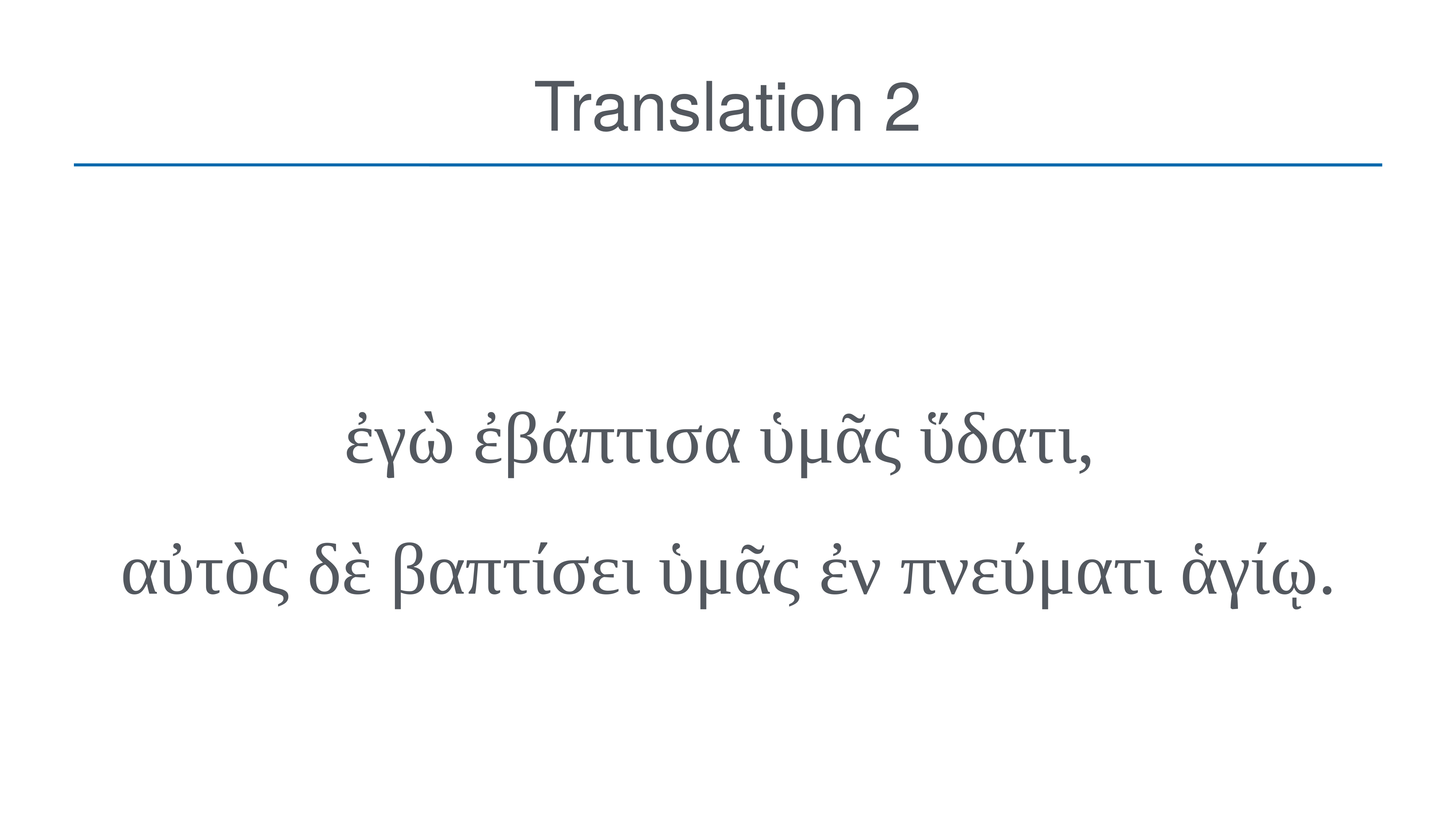

# Translation 2
ἐγὼ ἐβάπτισα ὑμᾶς ὕδατι,
αὐτὸς δὲ βαπτίσει ὑμᾶς ἐν πνεύματι ἁγίῳ.